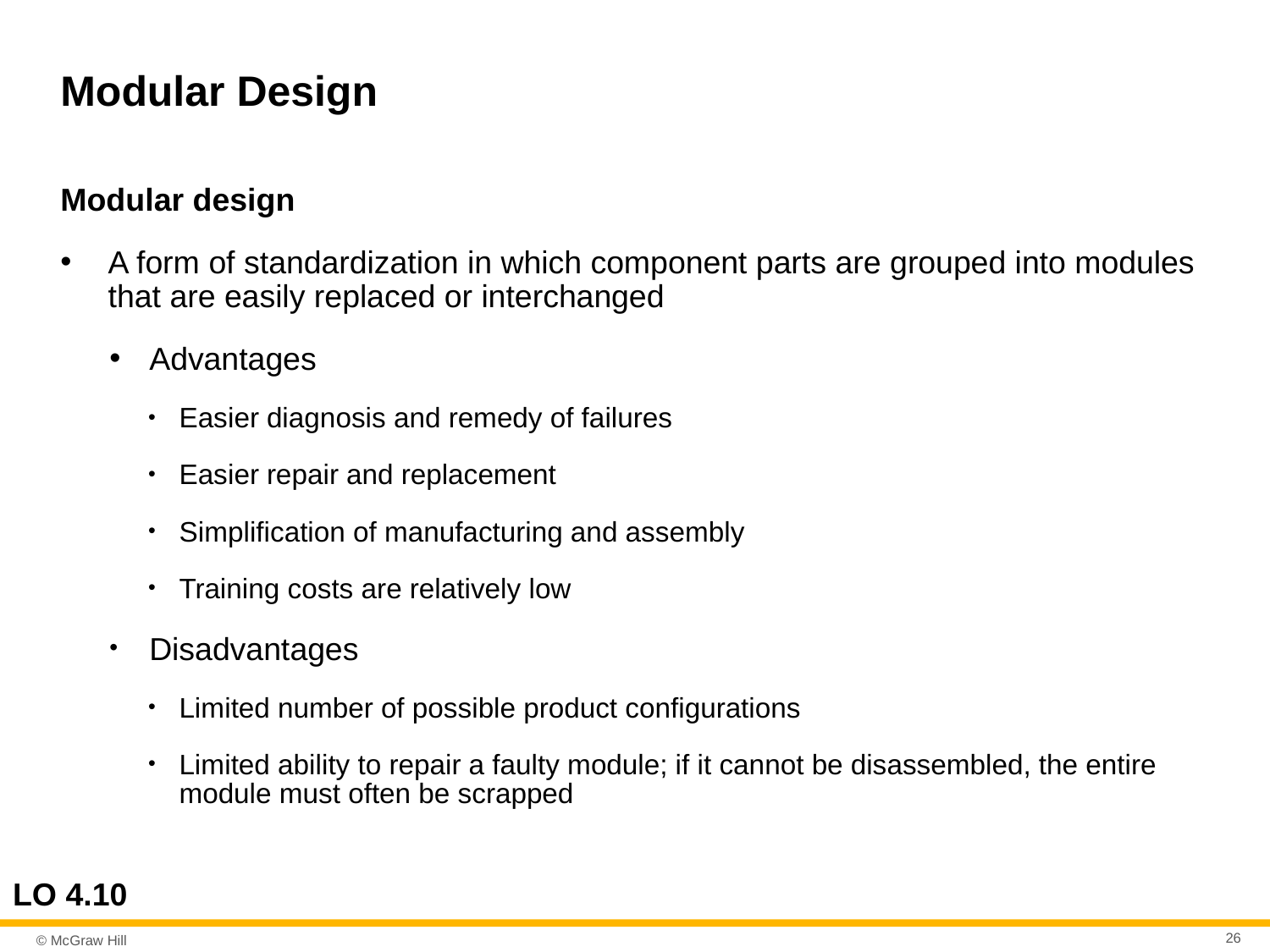

# Modular Design
Modular design
A form of standardization in which component parts are grouped into modules that are easily replaced or interchanged
Advantages
Easier diagnosis and remedy of failures
Easier repair and replacement
Simplification of manufacturing and assembly
Training costs are relatively low
Disadvantages
Limited number of possible product configurations
Limited ability to repair a faulty module; if it cannot be disassembled, the entire module must often be scrapped
LO 4.10